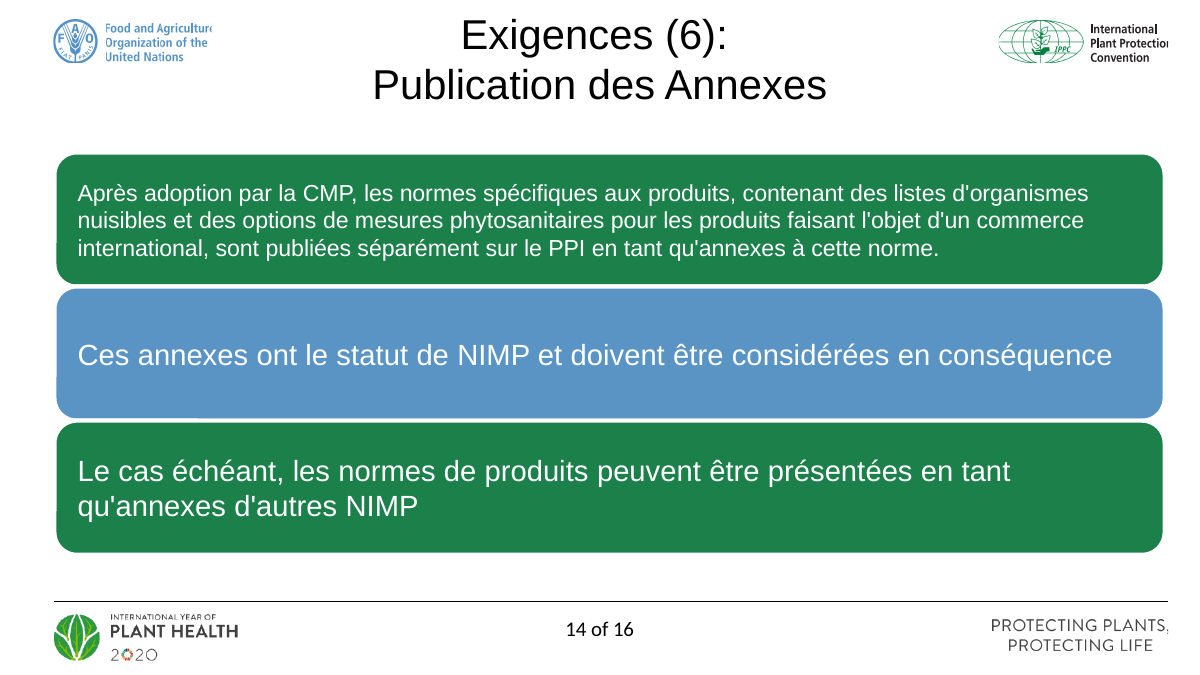

Exigences (6):
Publication des Annexes
Après adoption par la CMP, les normes spécifiques aux produits, contenant des listes d'organismes nuisibles et des options de mesures phytosanitaires pour les produits faisant l'objet d'un commerce international, sont publiées séparément sur le PPI en tant qu'annexes à cette norme.
Ces annexes ont le statut de NIMP et doivent être considérées en conséquence
Le cas échéant, les normes de produits peuvent être présentées en tant qu'annexes d'autres NIMP
14 of 16